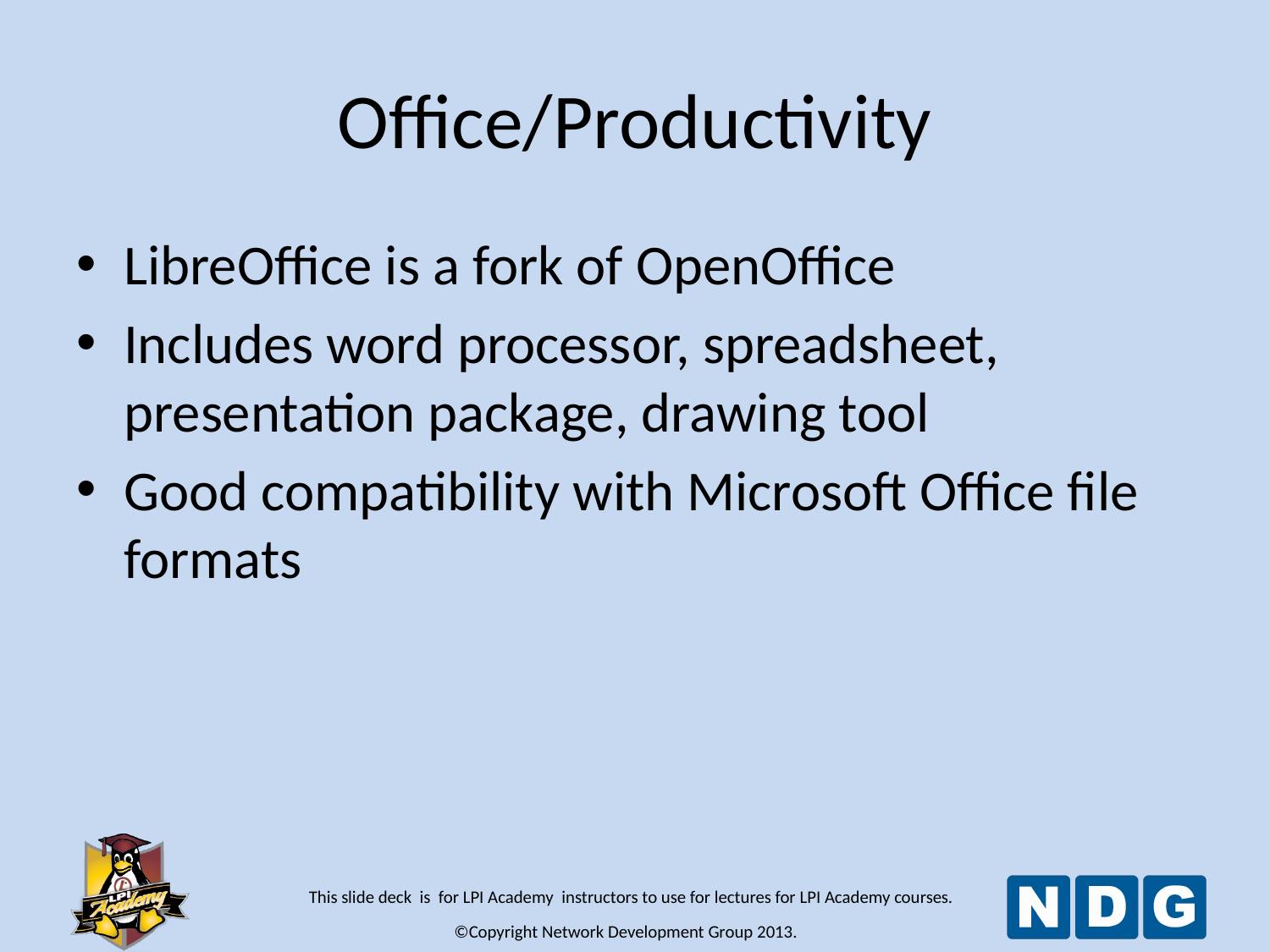

# Office/Productivity
LibreOffice is a fork of OpenOffice
Includes word processor, spreadsheet, presentation package, drawing tool
Good compatibility with Microsoft Office file formats